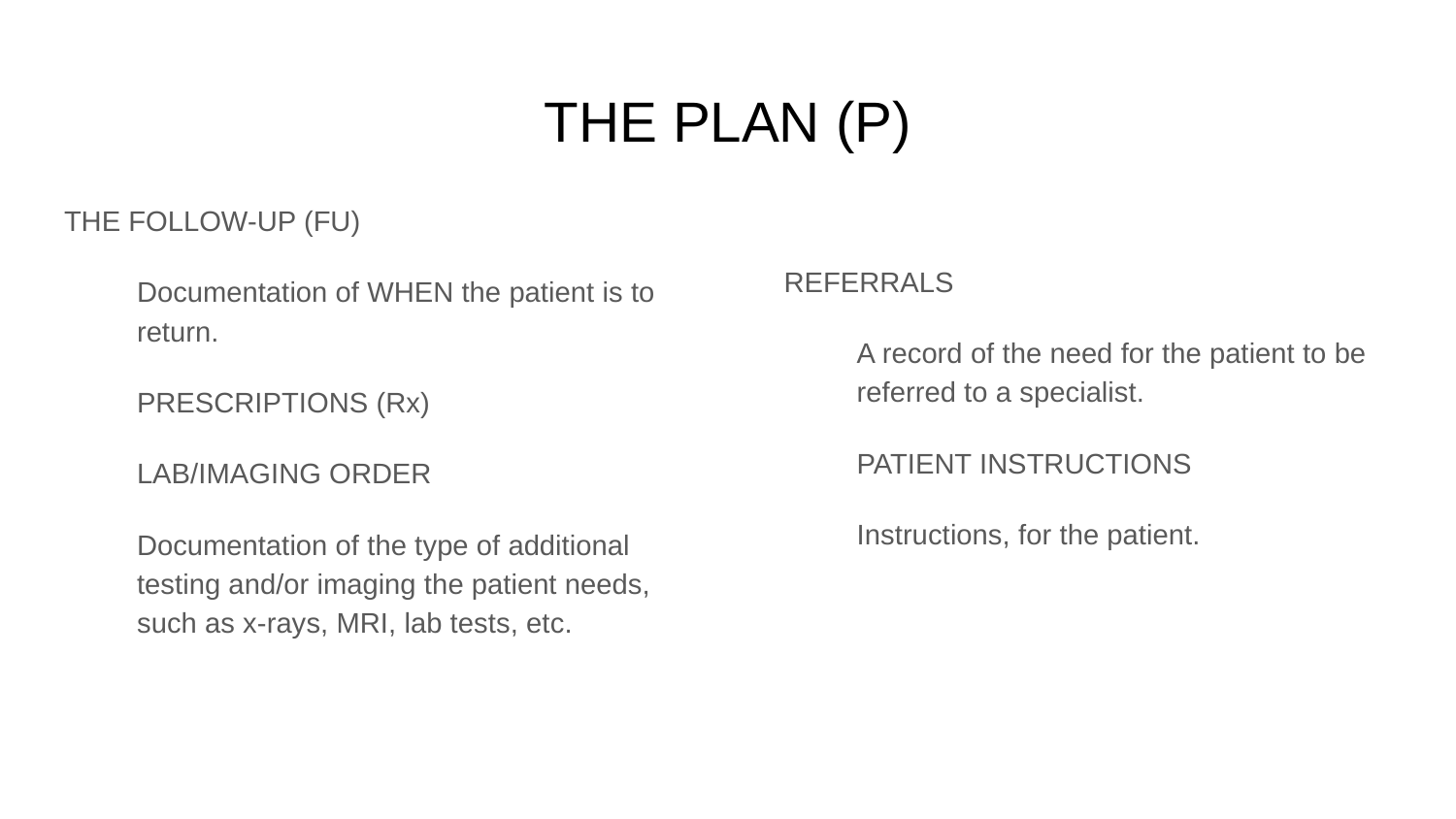

# THE PLAN (P)
THE FOLLOW-UP (FU)
Documentation of WHEN the patient is to return.
PRESCRIPTIONS (Rx)
LAB/IMAGING ORDER
Documentation of the type of additional testing and/or imaging the patient needs, such as x-rays, MRI, lab tests, etc.
REFERRALS
A record of the need for the patient to be referred to a specialist.
PATIENT INSTRUCTIONS
Instructions, for the patient.